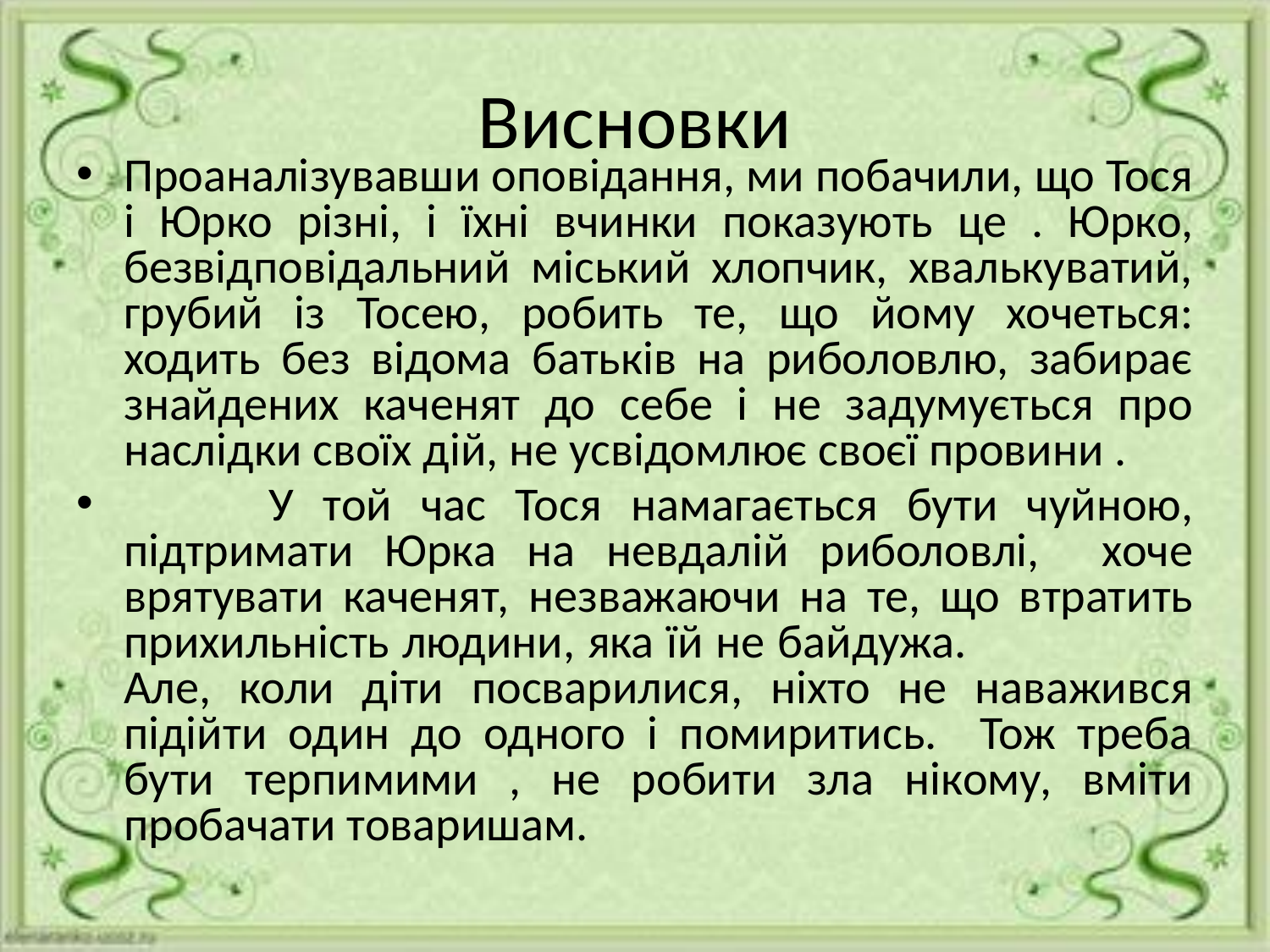

# Висновки
Проаналізувавши оповідання, ми побачили, що Тося і Юрко різні, і їхні вчинки показують це . Юрко, безвідповідальний міський хлопчик, хвалькуватий, грубий із Тосею, робить те, що йому хочеться: ходить без відома батьків на риболовлю, забирає знайдених каченят до себе і не задумується про наслідки своїх дій, не усвідомлює своєї провини .
     У той час Тося намагається бути чуйною, підтримати Юрка на невдалій риболовлі,  хоче врятувати каченят, незважаючи на те, що втратить прихильність людини, яка їй не байдужа.                   Але, коли діти посварилися, ніхто не наважився підійти один до одного і помиритись.  Тож треба бути терпимими , не робити зла нікому, вміти пробачати товаришам.